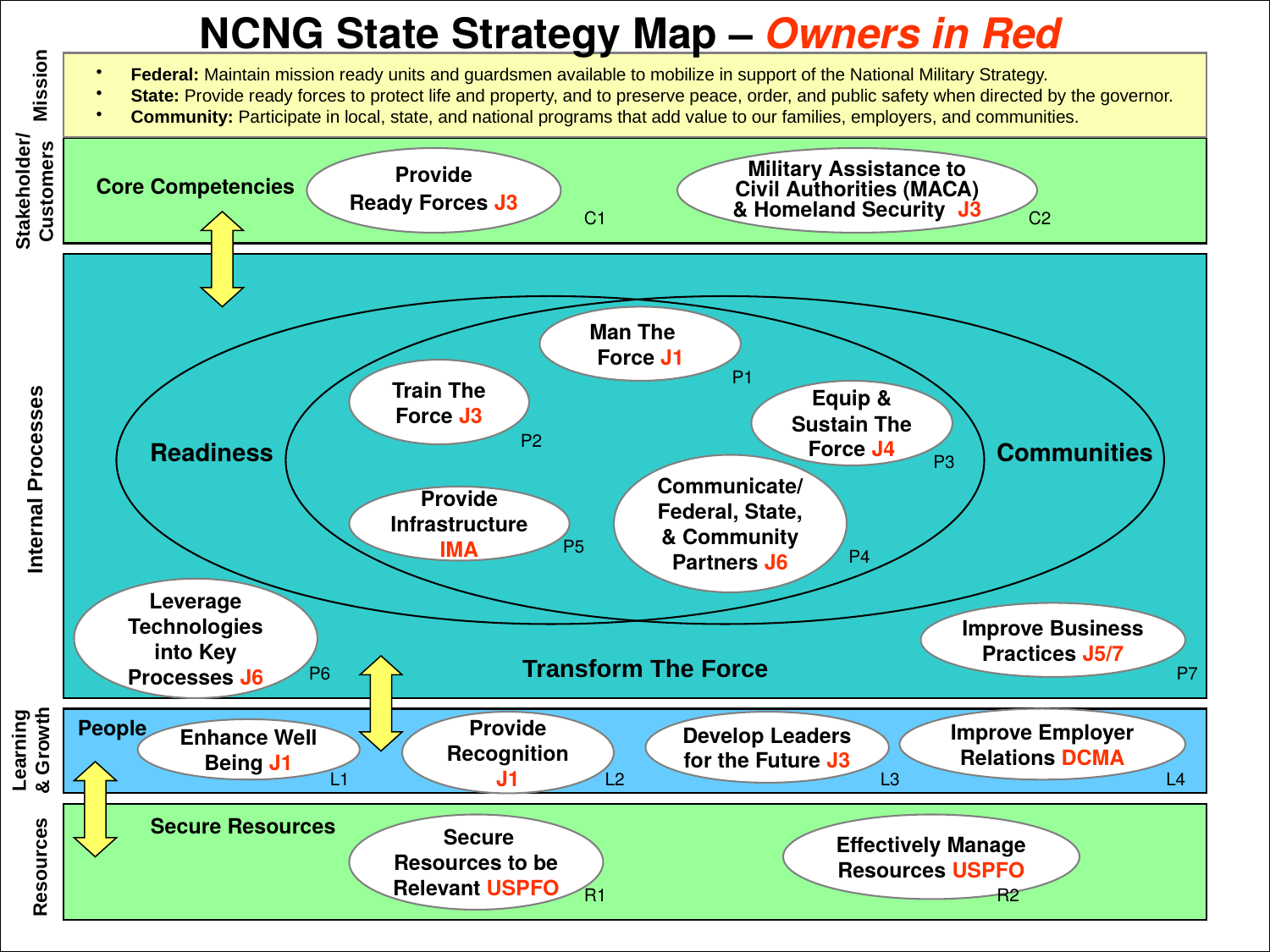

NCNG State Strategy Map – Owners in Red
 Federal: Maintain mission ready units and guardsmen available to mobilize in support of the National Military Strategy.
 State: Provide ready forces to protect life and property, and to preserve peace, order, and public safety when directed by the governor.
 Community: Participate in local, state, and national programs that add value to our families, employers, and communities.
  Mission

Provide
Ready Forces J3
Military Assistance to Civil Authorities (MACA) & Homeland Security  J3
Stakeholder/Customers
Core Competencies

C1
C2

Man The Force J1
Train The Force J3
P1
Equip & Sustain The Force J4
P2
Readiness
Communities
P3
Communicate/ Federal, State, & Community Partners J6
Internal Processes
Provide Infrastructure IMA
P5
P4
Leverage Technologies into Key Processes J6
Improve Business Practices J5/7

P6

Transform The Force

P7
People

Improve Employer Relations DCMA
Provide Recognition J1
Develop Leaders for the Future J3
Enhance Well Being J1
Learning & Growth

L1
L2
L3
L4

Secure Resources
 Secure Resources to be Relevant USPFO
Effectively Manage Resources USPFO
Resources
R1
R2